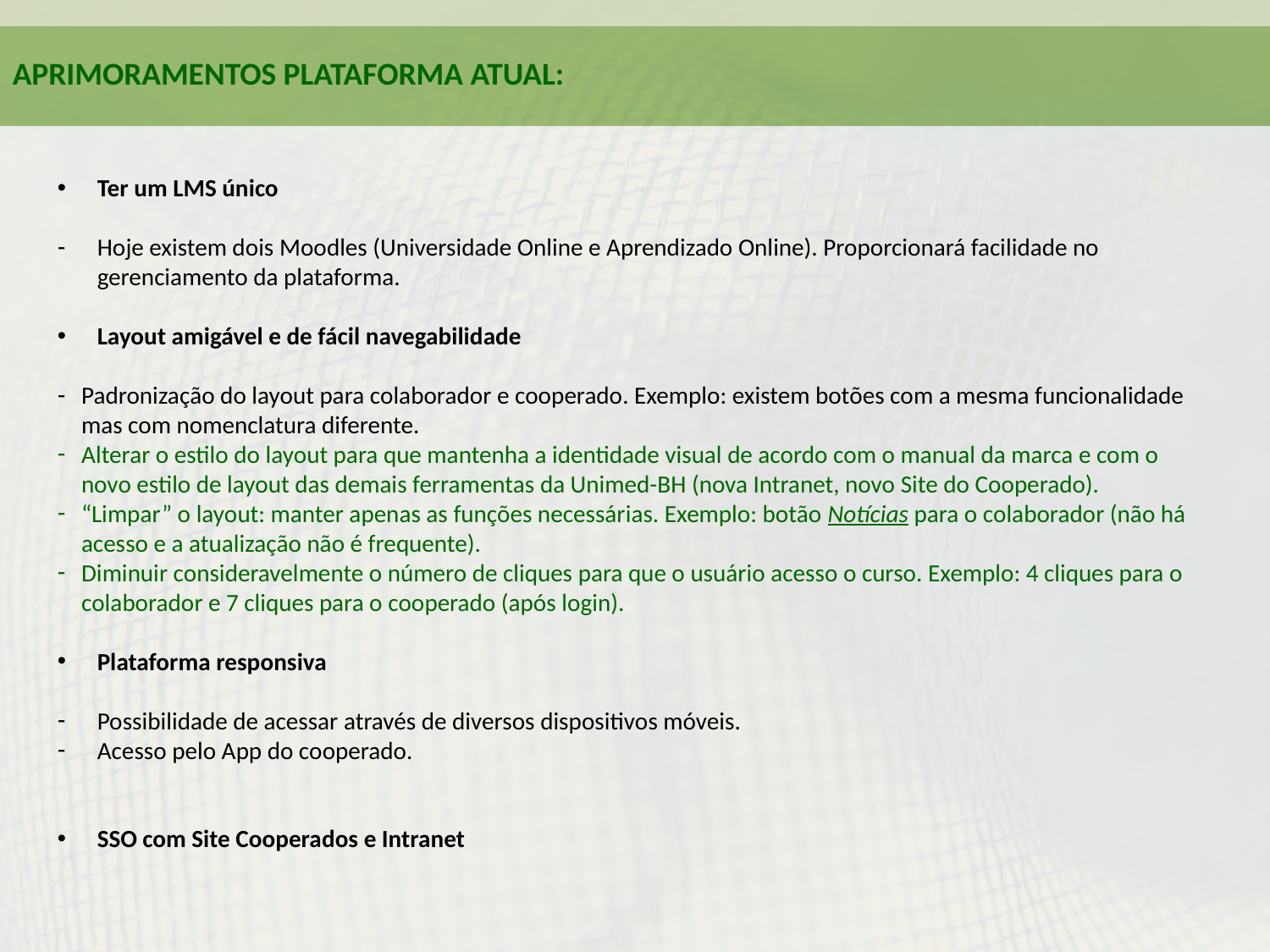

APRIMORAMENTOS PLATAFORMA ATUAL:
Ter um LMS único

Hoje existem dois Moodles (Universidade Online e Aprendizado Online). Proporcionará facilidade no gerenciamento da plataforma.

Layout amigável e de fácil navegabilidade

Padronização do layout para colaborador e cooperado. Exemplo: existem botões com a mesma funcionalidade mas com nomenclatura diferente.
Alterar o estilo do layout para que mantenha a identidade visual de acordo com o manual da marca e com o novo estilo de layout das demais ferramentas da Unimed-BH (nova Intranet, novo Site do Cooperado).
“Limpar” o layout: manter apenas as funções necessárias. Exemplo: botão Notícias para o colaborador (não há acesso e a atualização não é frequente).
Diminuir consideravelmente o número de cliques para que o usuário acesso o curso. Exemplo: 4 cliques para o colaborador e 7 cliques para o cooperado (após login).

Plataforma responsiva

Possibilidade de acessar através de diversos dispositivos móveis.
Acesso pelo App do cooperado.

SSO com Site Cooperados e Intranet